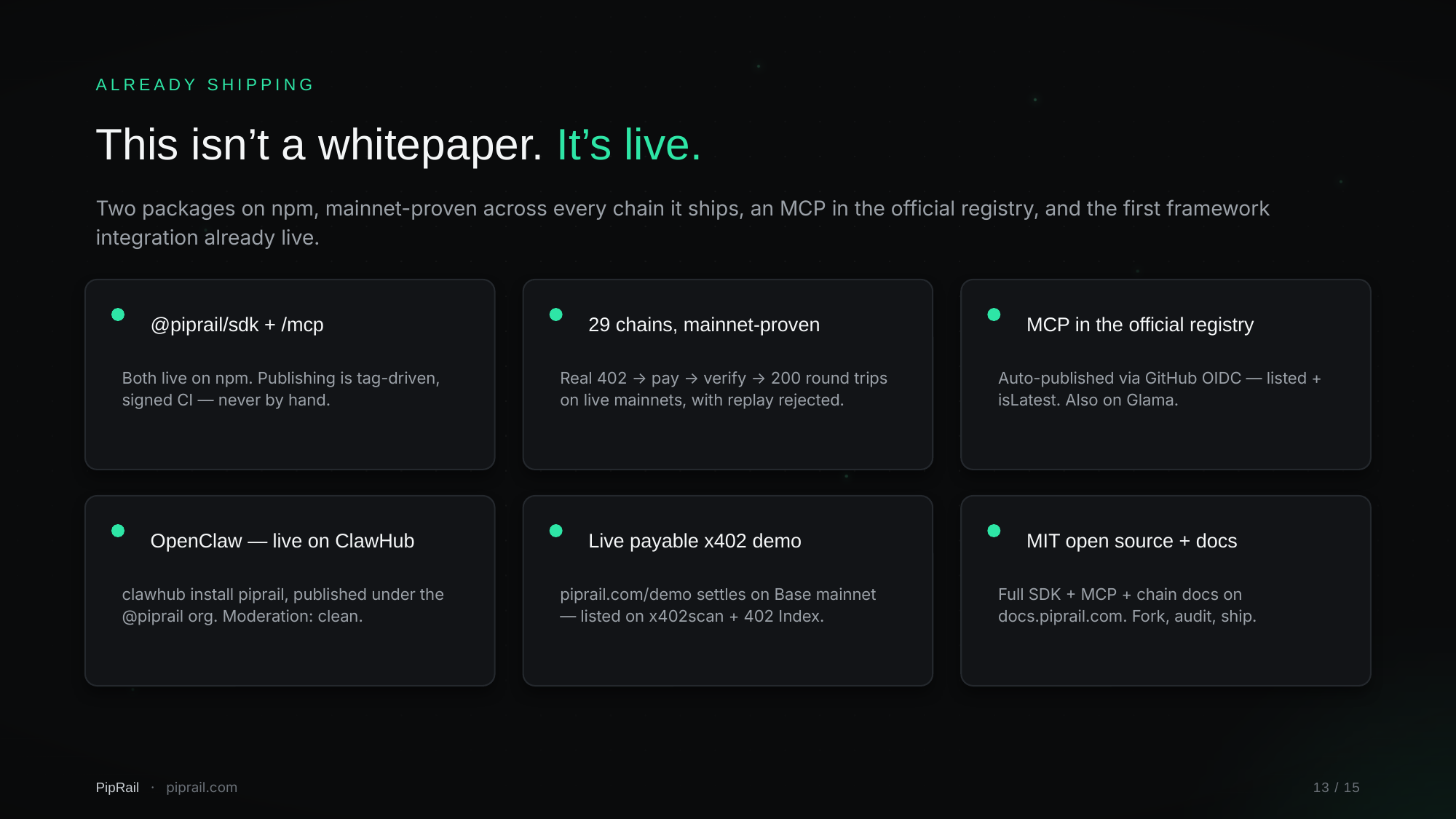

ALREADY SHIPPING
This isn’t a whitepaper. It’s live.
Two packages on npm, mainnet-proven across every chain it ships, an MCP in the official registry, and the first framework integration already live.

@piprail/sdk + /mcp
29 chains, mainnet-proven
MCP in the official registry

Both live on npm. Publishing is tag-driven, signed CI — never by hand.
Real 402 → pay → verify → 200 round trips on live mainnets, with replay rejected.
Auto-published via GitHub OIDC — listed + isLatest. Also on Glama.

OpenClaw — live on ClawHub
Live payable x402 demo
MIT open source + docs

clawhub install piprail, published under the @piprail org. Moderation: clean.
piprail.com/demo settles on Base mainnet — listed on x402scan + 402 Index.
Full SDK + MCP + chain docs on docs.piprail.com. Fork, audit, ship.
PipRail   ·   piprail.com
13 / 15